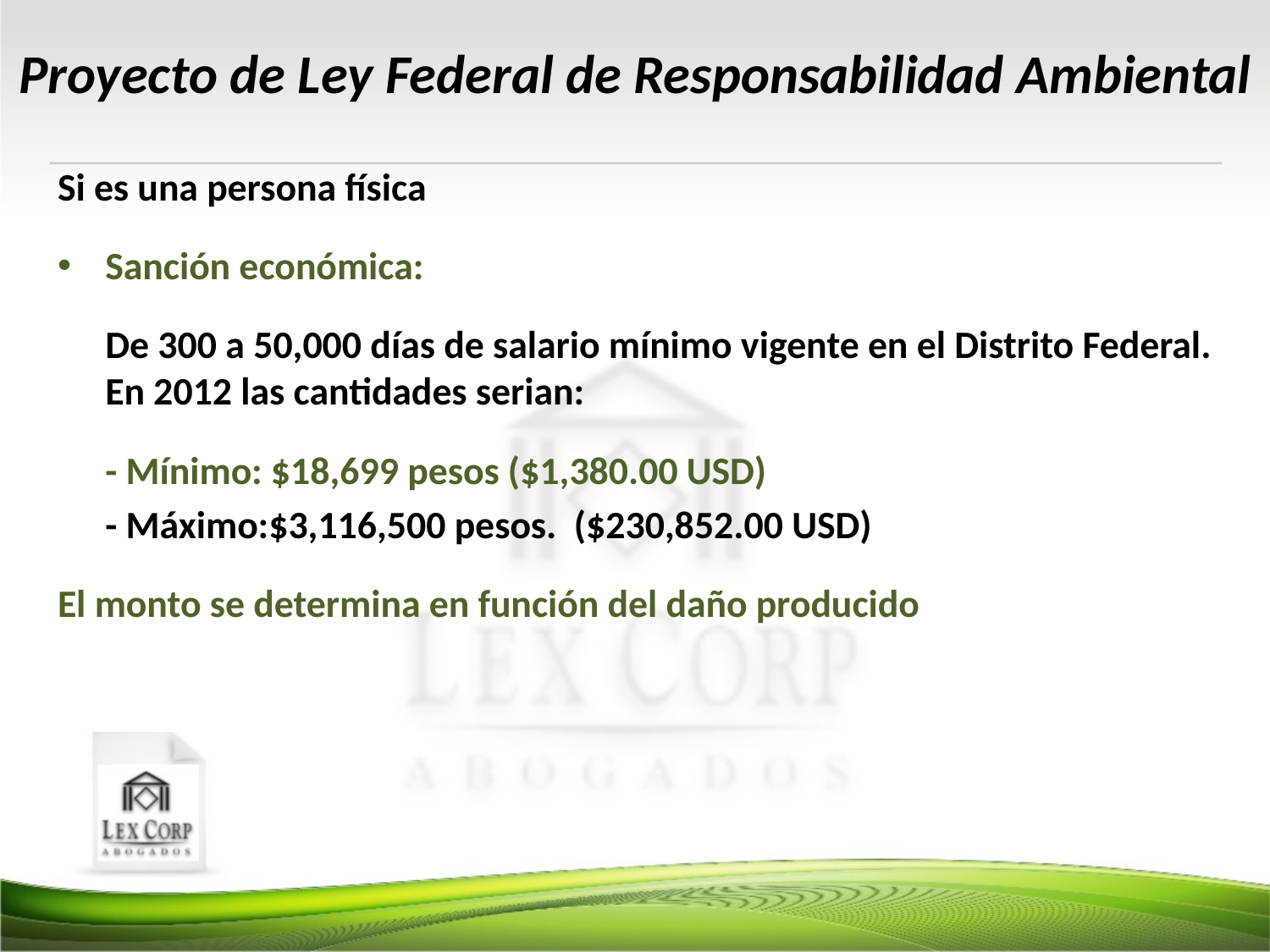

Proyecto de Ley Federal de Responsabilidad Ambiental
Si es una persona física

Sanción económica:

	De 300 a 50,000 días de salario mínimo vigente en el Distrito Federal. En 2012 las cantidades serian:

	- Mínimo: $18,699 pesos ($1,380.00 USD)
	- Máximo:$3,116,500 pesos.  ($230,852.00 USD)

El monto se determina en función del daño producido